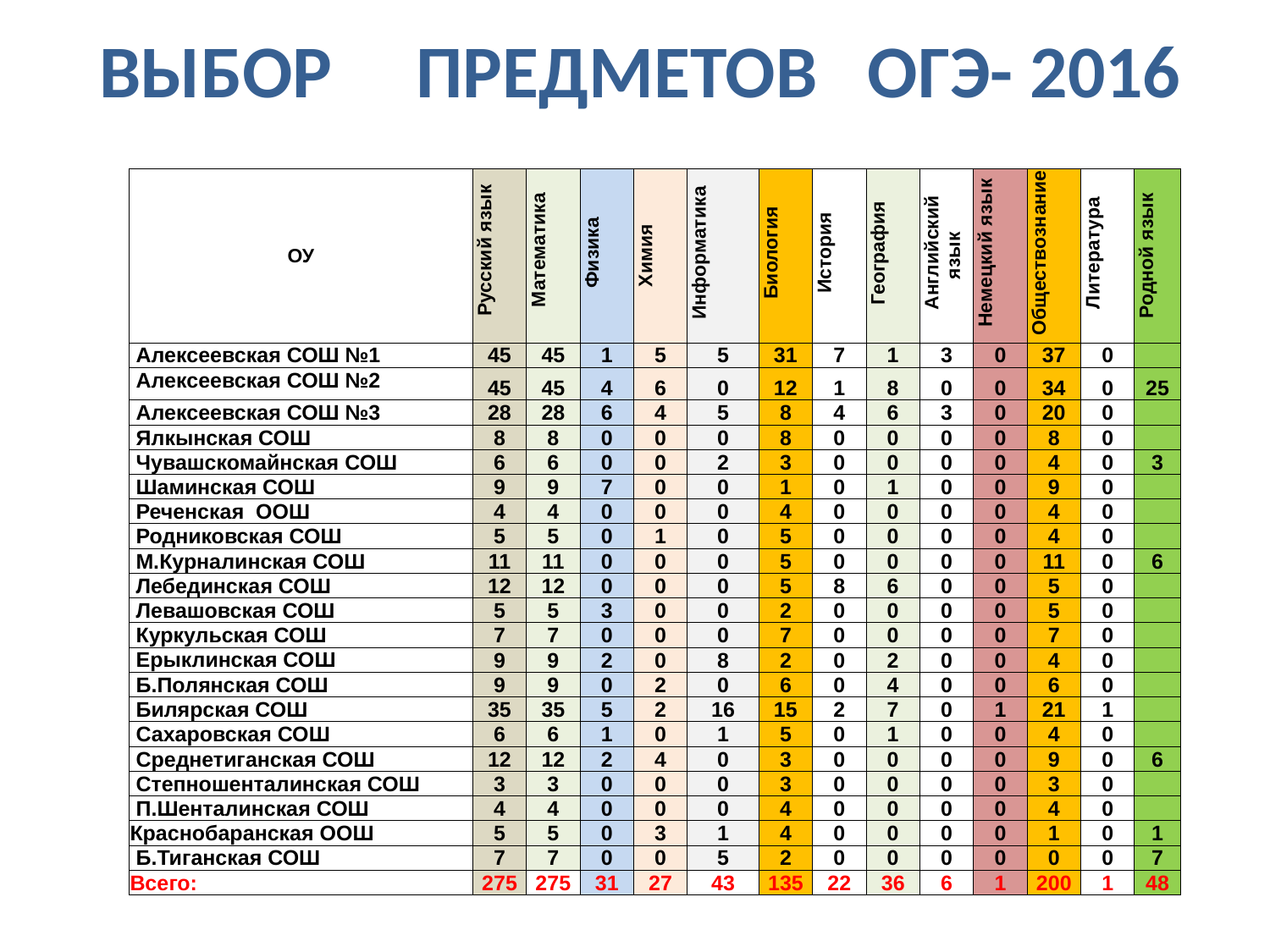

ВЫБОР     ПРЕДМЕТОВ   ОГЭ- 2016
| ОУ | Русский язык | Математика | Физика | Химия | Информатика | Биология | История | География | Английский язык | Немецкий язык | Обществознание | Литература | Родной язык |
| --- | --- | --- | --- | --- | --- | --- | --- | --- | --- | --- | --- | --- | --- |
| Алексеевская СОШ №1 | 45 | 45 | 1 | 5 | 5 | 31 | 7 | 1 | 3 | 0 | 37 | 0 |  |
| Алексеевская СОШ №2 | 45 | 45 | 4 | 6 | 0 | 12 | 1 | 8 | 0 | 0 | 34 | 0 | 25 |
| Алексеевская СОШ №3 | 28 | 28 | 6 | 4 | 5 | 8 | 4 | 6 | 3 | 0 | 20 | 0 |  |
| Ялкынская СОШ | 8 | 8 | 0 | 0 | 0 | 8 | 0 | 0 | 0 | 0 | 8 | 0 |  |
| Чувашскомайнская СОШ | 6 | 6 | 0 | 0 | 2 | 3 | 0 | 0 | 0 | 0 | 4 | 0 | 3 |
| Шаминская СОШ | 9 | 9 | 7 | 0 | 0 | 1 | 0 | 1 | 0 | 0 | 9 | 0 |  |
| Реченская ООШ | 4 | 4 | 0 | 0 | 0 | 4 | 0 | 0 | 0 | 0 | 4 | 0 |  |
| Родниковская СОШ | 5 | 5 | 0 | 1 | 0 | 5 | 0 | 0 | 0 | 0 | 4 | 0 |  |
| М.Курналинская СОШ | 11 | 11 | 0 | 0 | 0 | 5 | 0 | 0 | 0 | 0 | 11 | 0 | 6 |
| Лебединская СОШ | 12 | 12 | 0 | 0 | 0 | 5 | 8 | 6 | 0 | 0 | 5 | 0 |  |
| Левашовская СОШ | 5 | 5 | 3 | 0 | 0 | 2 | 0 | 0 | 0 | 0 | 5 | 0 |  |
| Куркульская СОШ | 7 | 7 | 0 | 0 | 0 | 7 | 0 | 0 | 0 | 0 | 7 | 0 |  |
| Ерыклинская СОШ | 9 | 9 | 2 | 0 | 8 | 2 | 0 | 2 | 0 | 0 | 4 | 0 |  |
| Б.Полянская СОШ | 9 | 9 | 0 | 2 | 0 | 6 | 0 | 4 | 0 | 0 | 6 | 0 |  |
| Билярская СОШ | 35 | 35 | 5 | 2 | 16 | 15 | 2 | 7 | 0 | 1 | 21 | 1 |  |
| Сахаровская СОШ | 6 | 6 | 1 | 0 | 1 | 5 | 0 | 1 | 0 | 0 | 4 | 0 |  |
| Среднетиганская СОШ | 12 | 12 | 2 | 4 | 0 | 3 | 0 | 0 | 0 | 0 | 9 | 0 | 6 |
| Степношенталинская СОШ | 3 | 3 | 0 | 0 | 0 | 3 | 0 | 0 | 0 | 0 | 3 | 0 |  |
| П.Шенталинская СОШ | 4 | 4 | 0 | 0 | 0 | 4 | 0 | 0 | 0 | 0 | 4 | 0 |  |
| Краснобаранская ООШ | 5 | 5 | 0 | 3 | 1 | 4 | 0 | 0 | 0 | 0 | 1 | 0 | 1 |
| Б.Тиганская СОШ | 7 | 7 | 0 | 0 | 5 | 2 | 0 | 0 | 0 | 0 | 0 | 0 | 7 |
| Всего: | 275 | 275 | 31 | 27 | 43 | 135 | 22 | 36 | 6 | 1 | 200 | 1 | 48 |